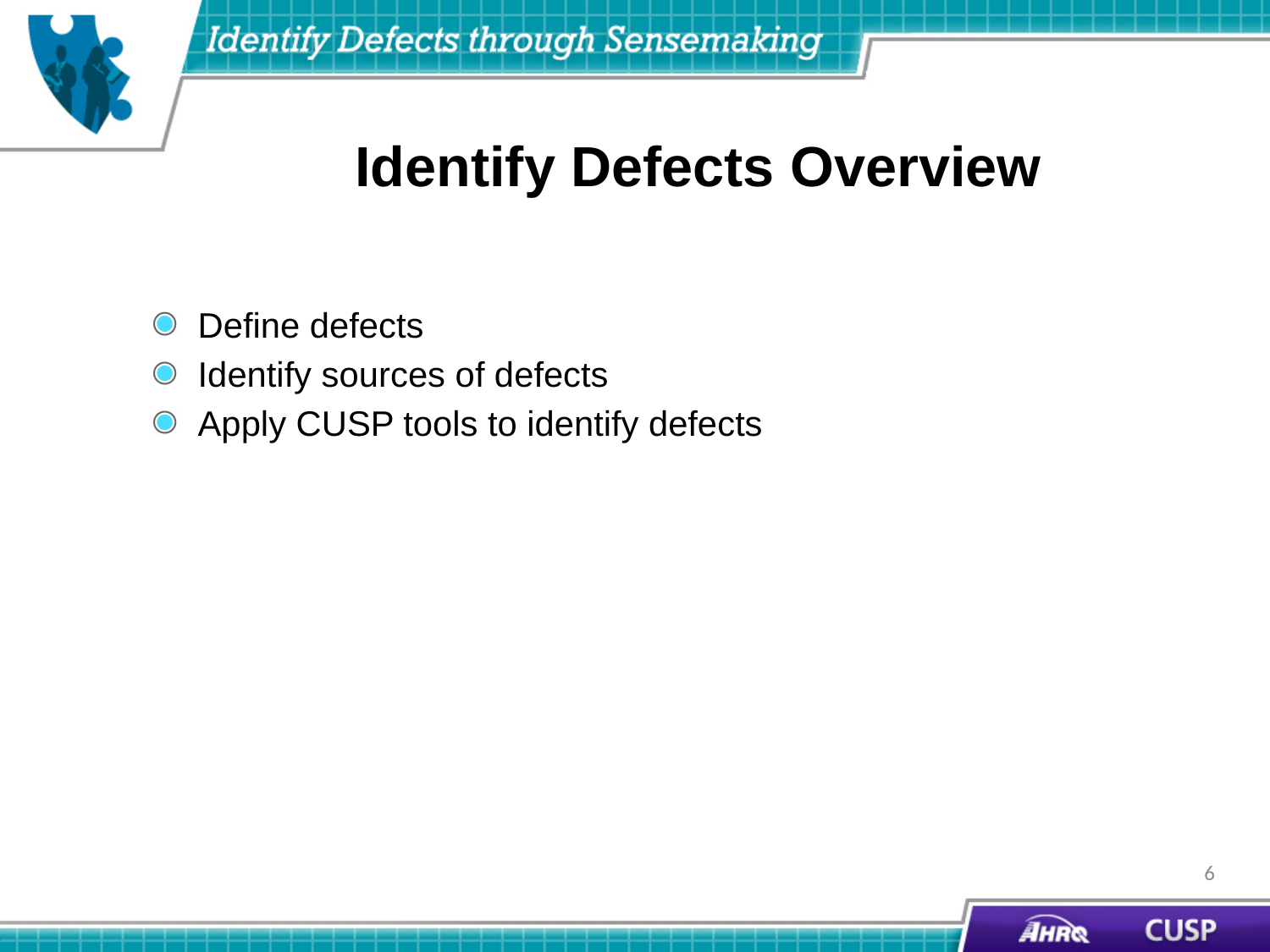

# Identify Defects Overview
Define defects
Identify sources of defects
Apply CUSP tools to identify defects
6